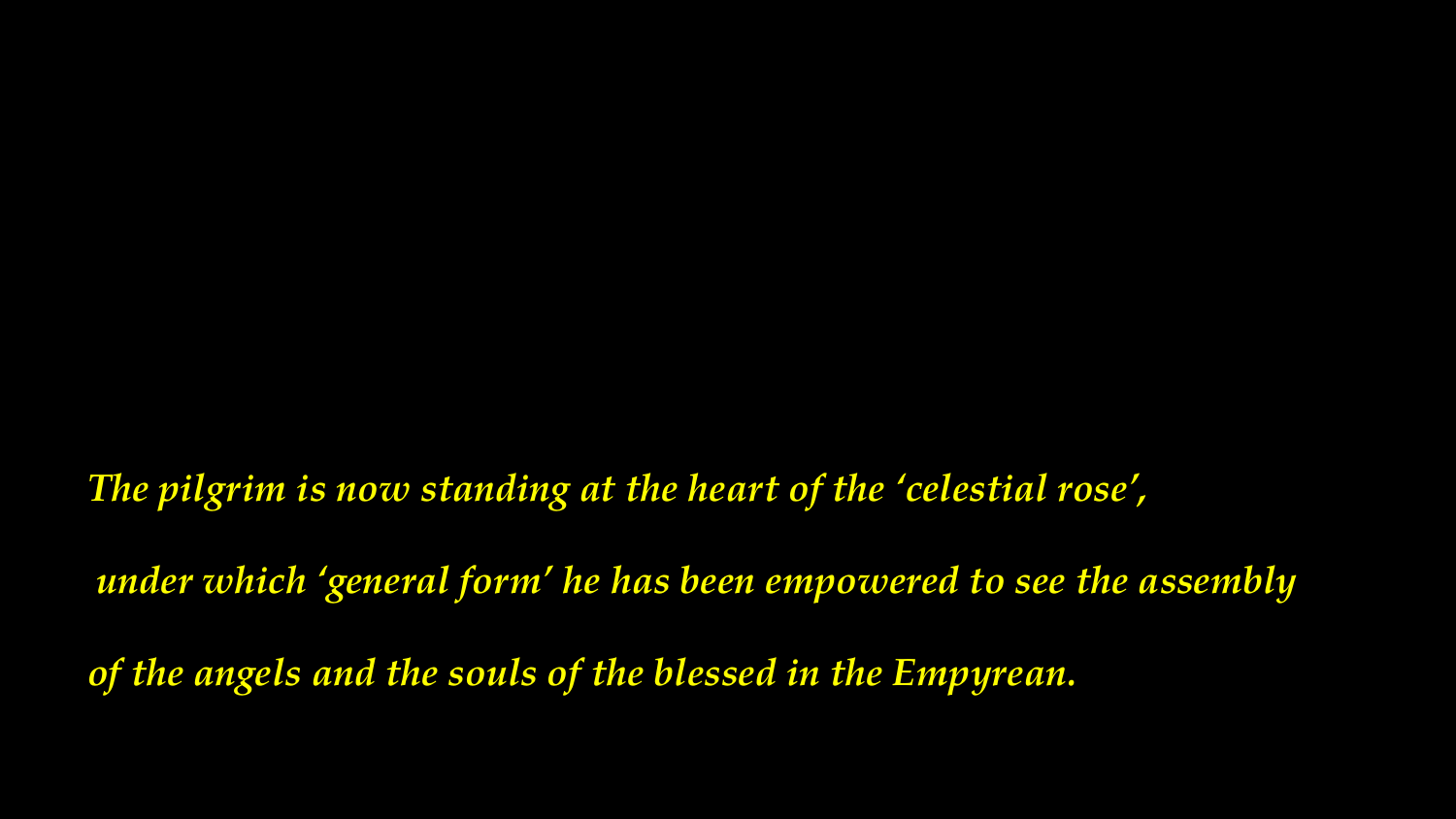

# The pilgrim is now standing at the heart of the ‘celestial rose’, under which ‘general form’ he has been empowered to see the assembly of the angels and the souls of the blessed in the Empyrean.